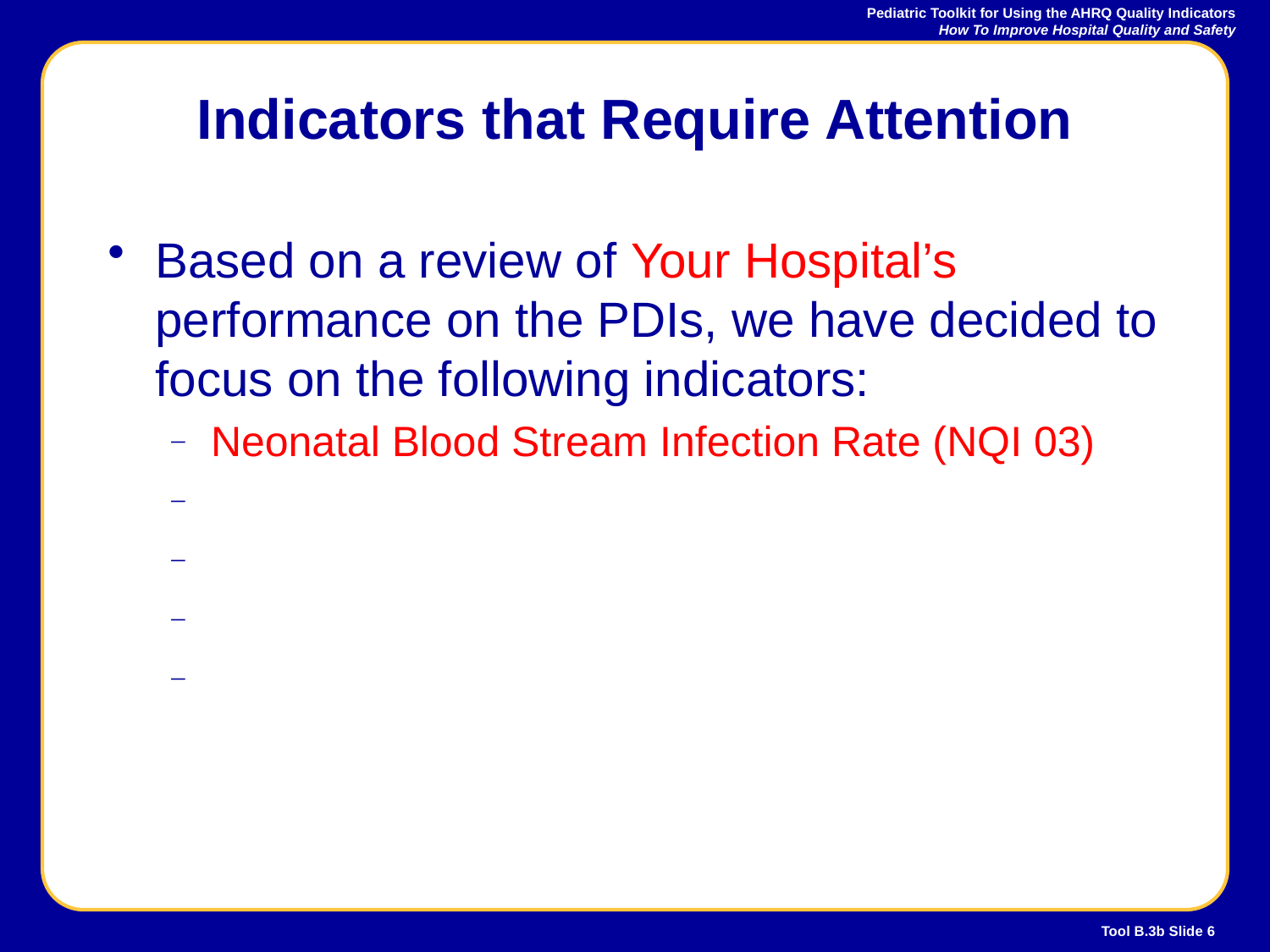

Based on a review of Your Hospital’s performance on the PDIs, we have decided to focus on the following indicators:
Neonatal Blood Stream Infection Rate (NQI 03)

Indicators that Require Attention